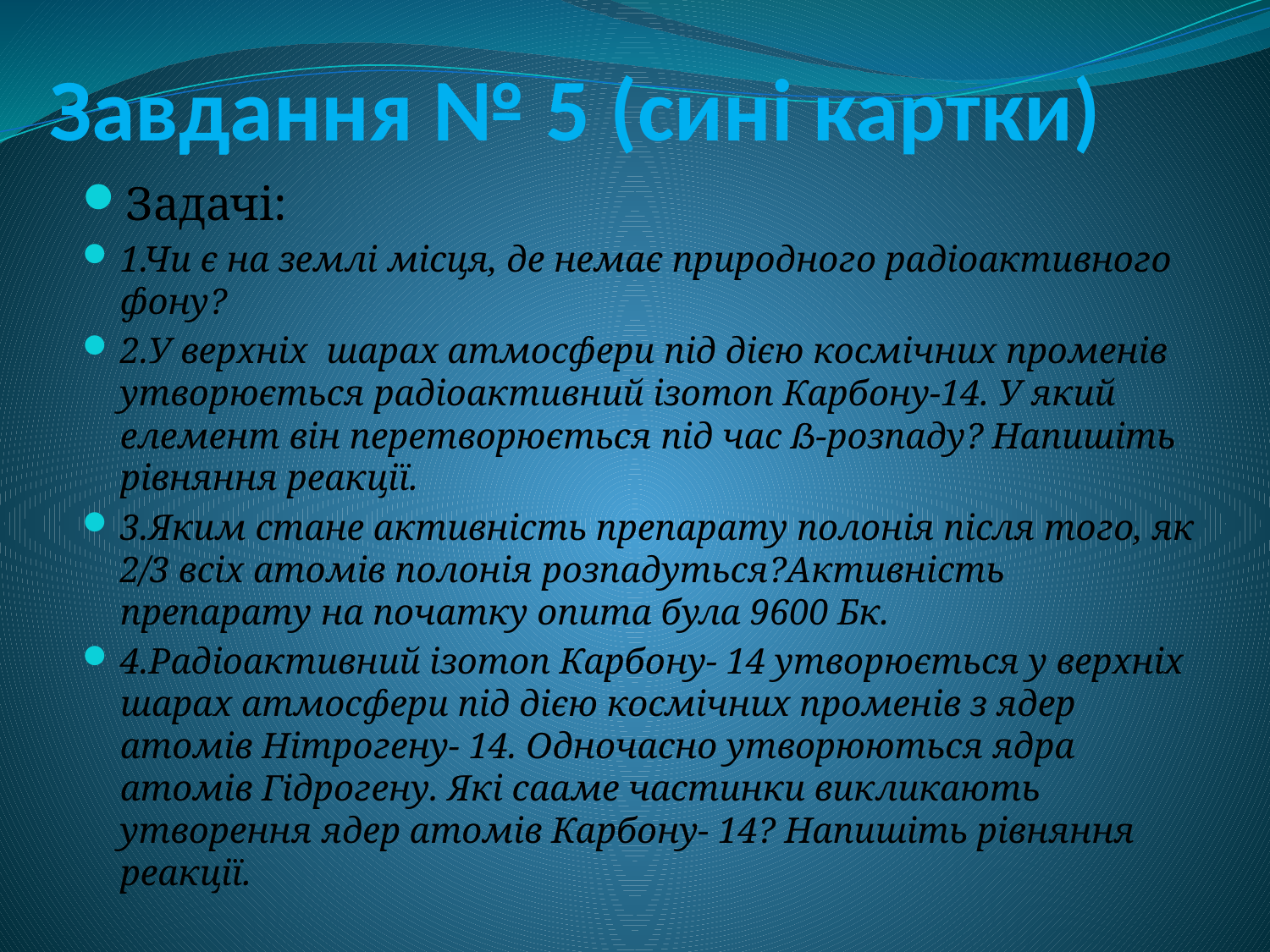

# Завдання № 5 (сині картки)
Задачі:
1.Чи є на землі місця, де немає природного радіоактивного фону?
2.У верхніх  шарах атмосфери під дією космічних променів утворюється радіоактивний ізотоп Карбону-14. У який елемент він перетворюється під час ẞ-розпаду? Напишіть рівняння реакції.
3.Яким стане активність препарату полонія після того, як 2/3 всіх атомів полонія розпадуться?Активність препарату на початку опита була 9600 Бк.
4.Радіоактивний ізотоп Карбону- 14 утворюється у верхніх шарах атмосфери під дією космічних променів з ядер атомів Нітрогену- 14. Одночасно утворюються ядра атомів Гідрогену. Які сааме частинки викликають утворення ядер атомів Карбону- 14? Напишіть рівняння реакції.